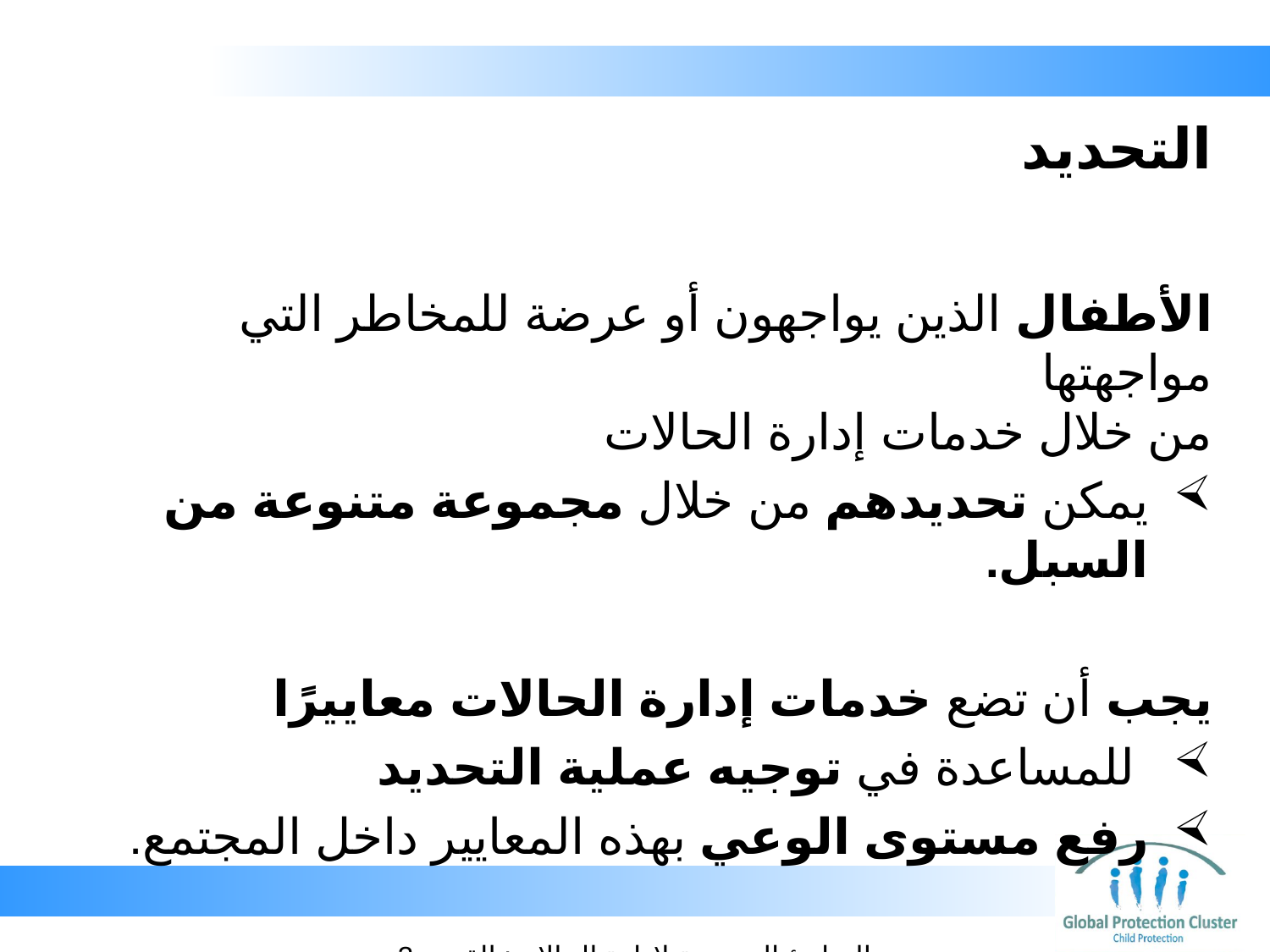

# التحديد

الأطفال الذين يواجهون أو عرضة للمخاطر التي مواجهتها
من خلال خدمات إدارة الحالات
يمكن تحديدهم من خلال مجموعة متنوعة من السبل.

يجب أن تضع خدمات إدارة الحالات معاييرًا
 للمساعدة في توجيه عملية التحديد
رفع مستوى الوعي بهذه المعايير داخل المجتمع.

المبادئ التوجيهية لإدارة الحالات: القسم 3